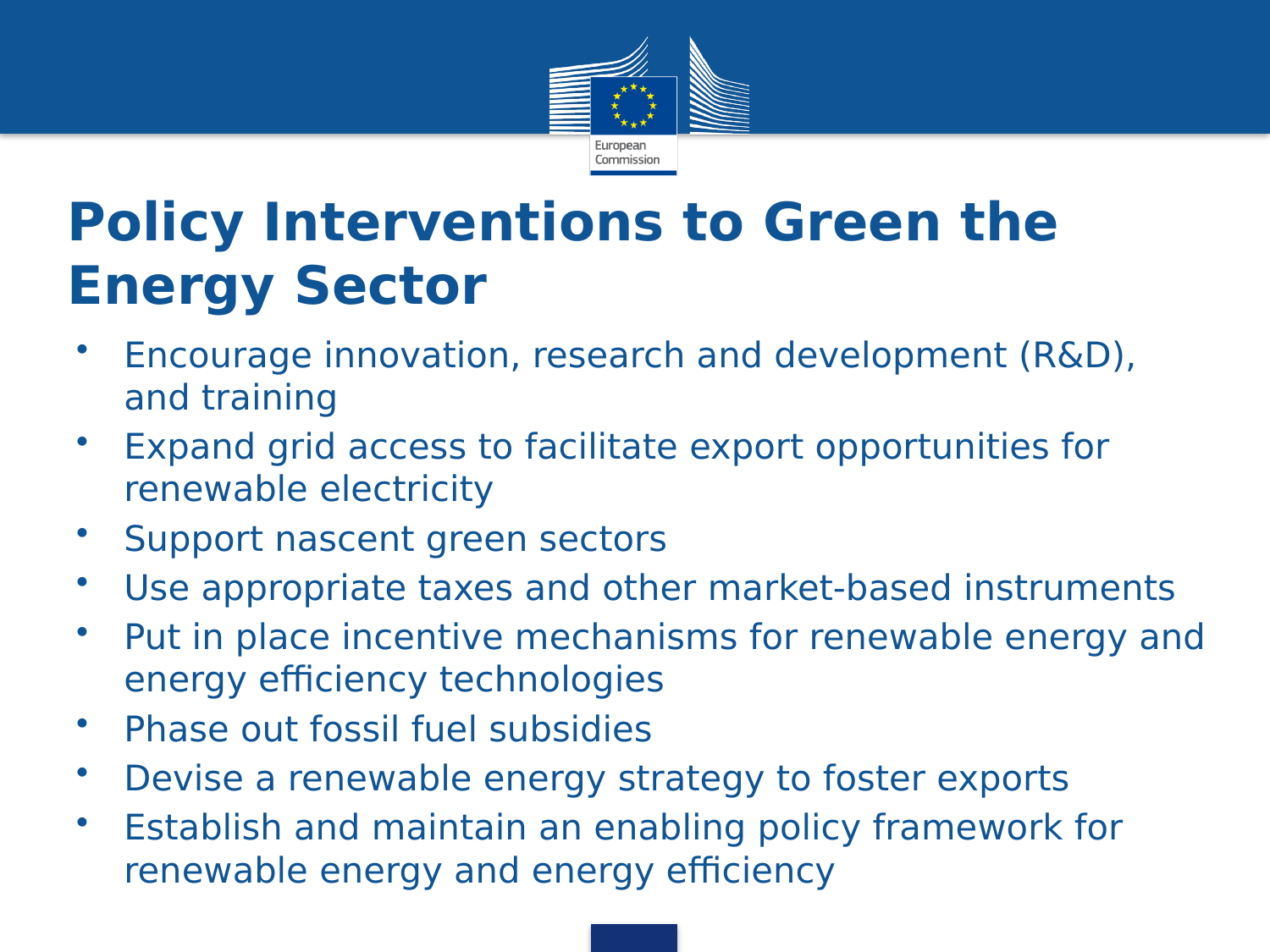

# Policy Interventions to Green the Energy Sector
Encourage innovation, research and development (R&D), and training
Expand grid access to facilitate export opportunities for renewable electricity
Support nascent green sectors
Use appropriate taxes and other market-based instruments
Put in place incentive mechanisms for renewable energy and energy efficiency technologies
Phase out fossil fuel subsidies
Devise a renewable energy strategy to foster exports
Establish and maintain an enabling policy framework for renewable energy and energy efficiency